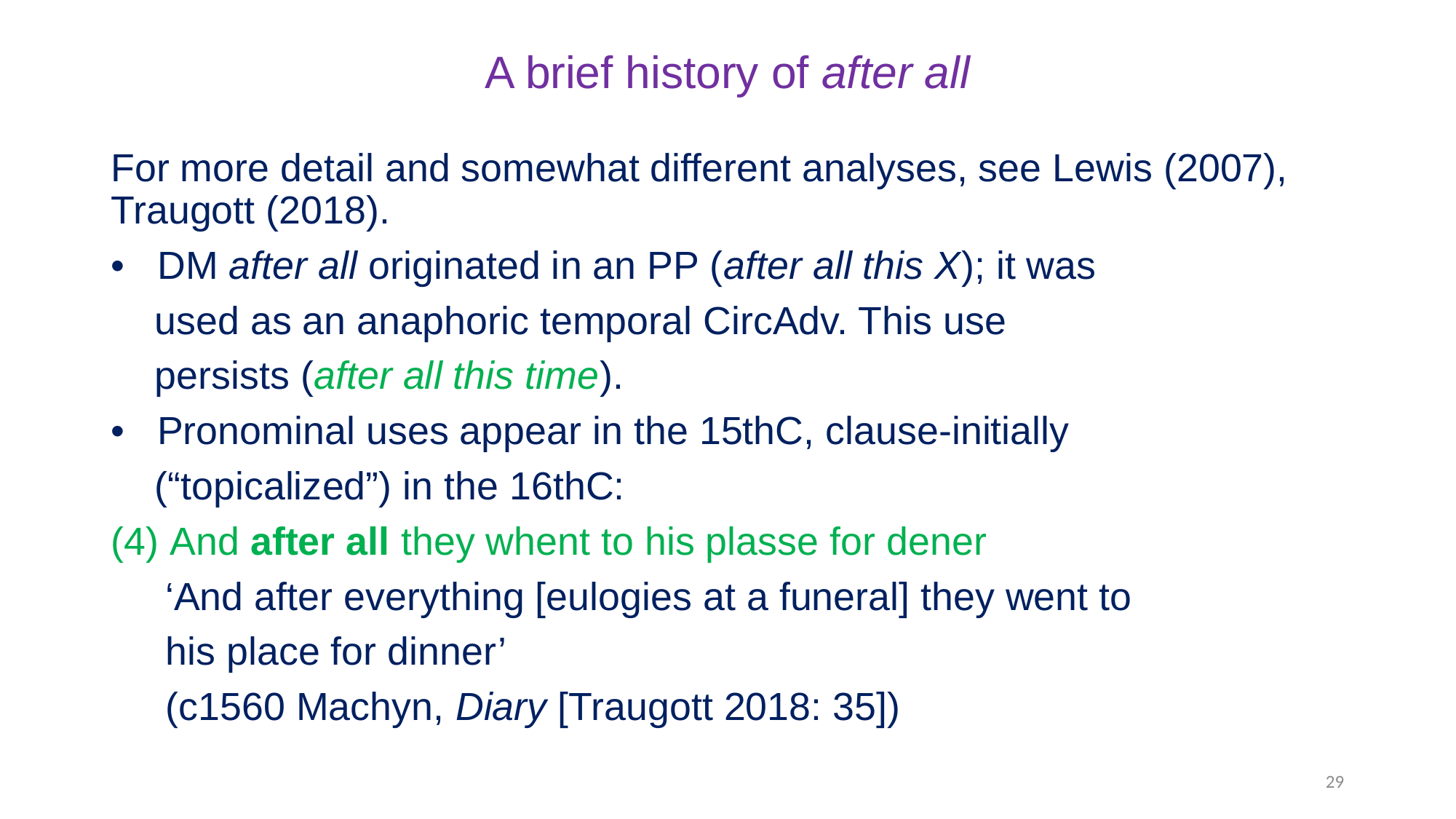

# A brief history of after all
For more detail and somewhat different analyses, see Lewis (2007), Traugott (2018).
•   DM after all originated in an PP (after all this X); it was
    used as an anaphoric temporal CircAdv. This use
    persists (after all this time).
•   Pronominal uses appear in the 15thC, clause-initially
    (“topicalized”) in the 16thC:
(4) And after all they whent to his plasse for dener
     ‘And after everything [eulogies at a funeral] they went to
     his place for dinner’
     (c1560 Machyn, Diary [Traugott 2018: 35])

29